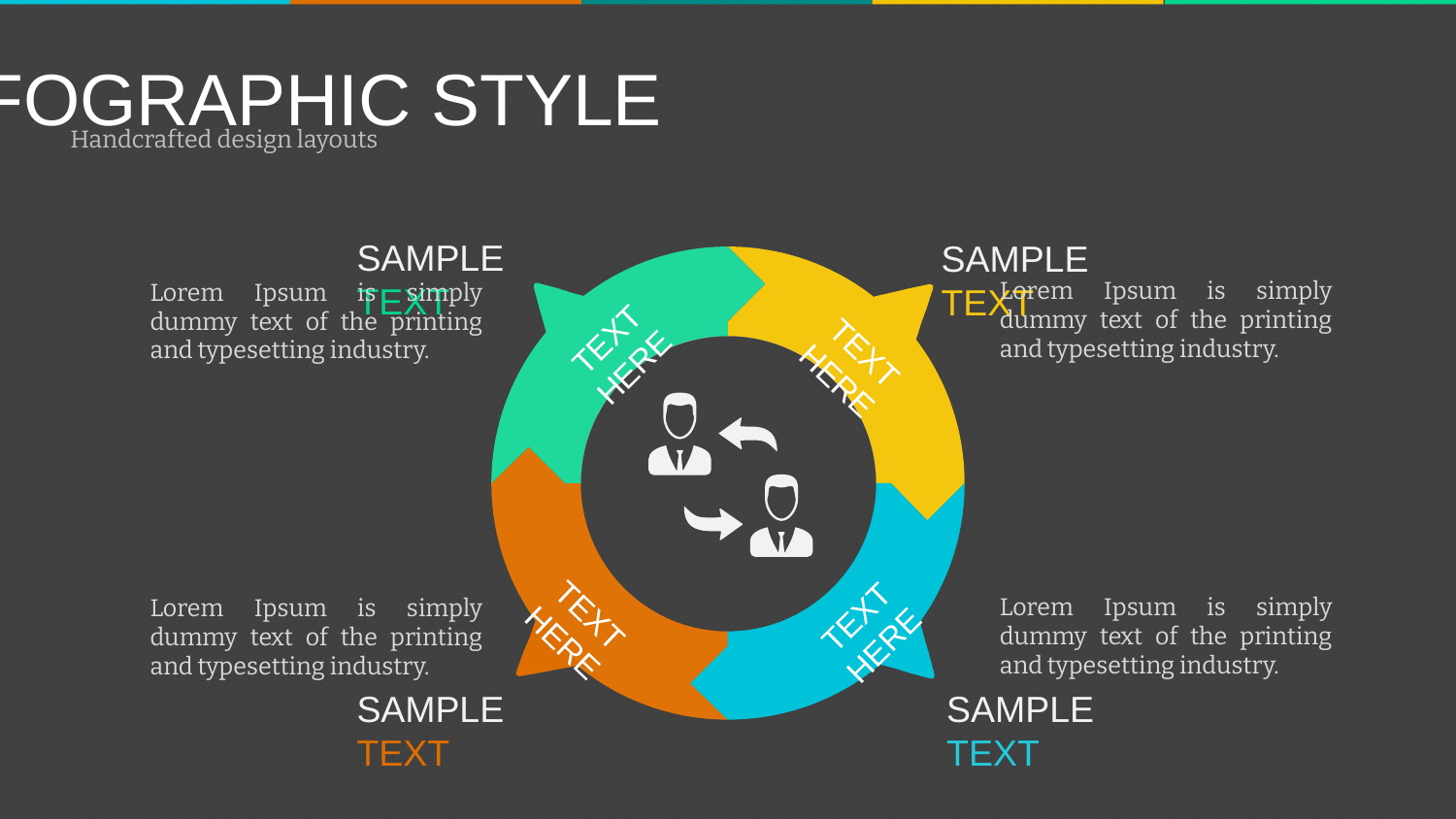

INFOGRAPHIC STYLE
Handcrafted design layouts
SAMPLE TEXT
SAMPLE TEXT

Lorem Ipsum is simply dummy text of the printing and typesetting industry.
Lorem Ipsum is simply dummy text of the printing and typesetting industry.

TEXT HERE
TEXT HERE

Lorem Ipsum is simply dummy text of the printing and typesetting industry.
Lorem Ipsum is simply dummy text of the printing and typesetting industry.
TEXT HERE
TEXT HERE

SAMPLE TEXT
SAMPLE TEXT